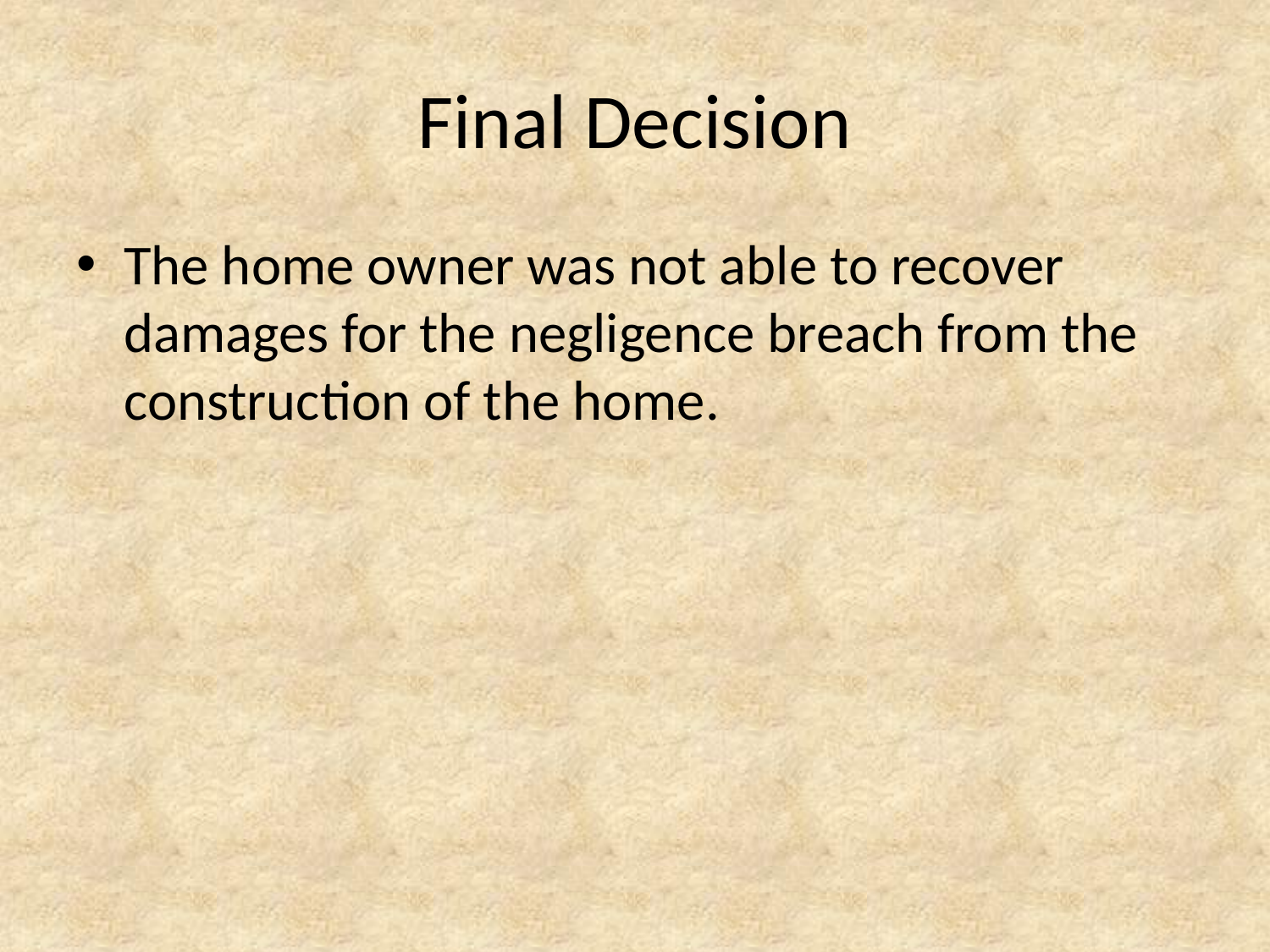

# Final Decision
The home owner was not able to recover damages for the negligence breach from the construction of the home.